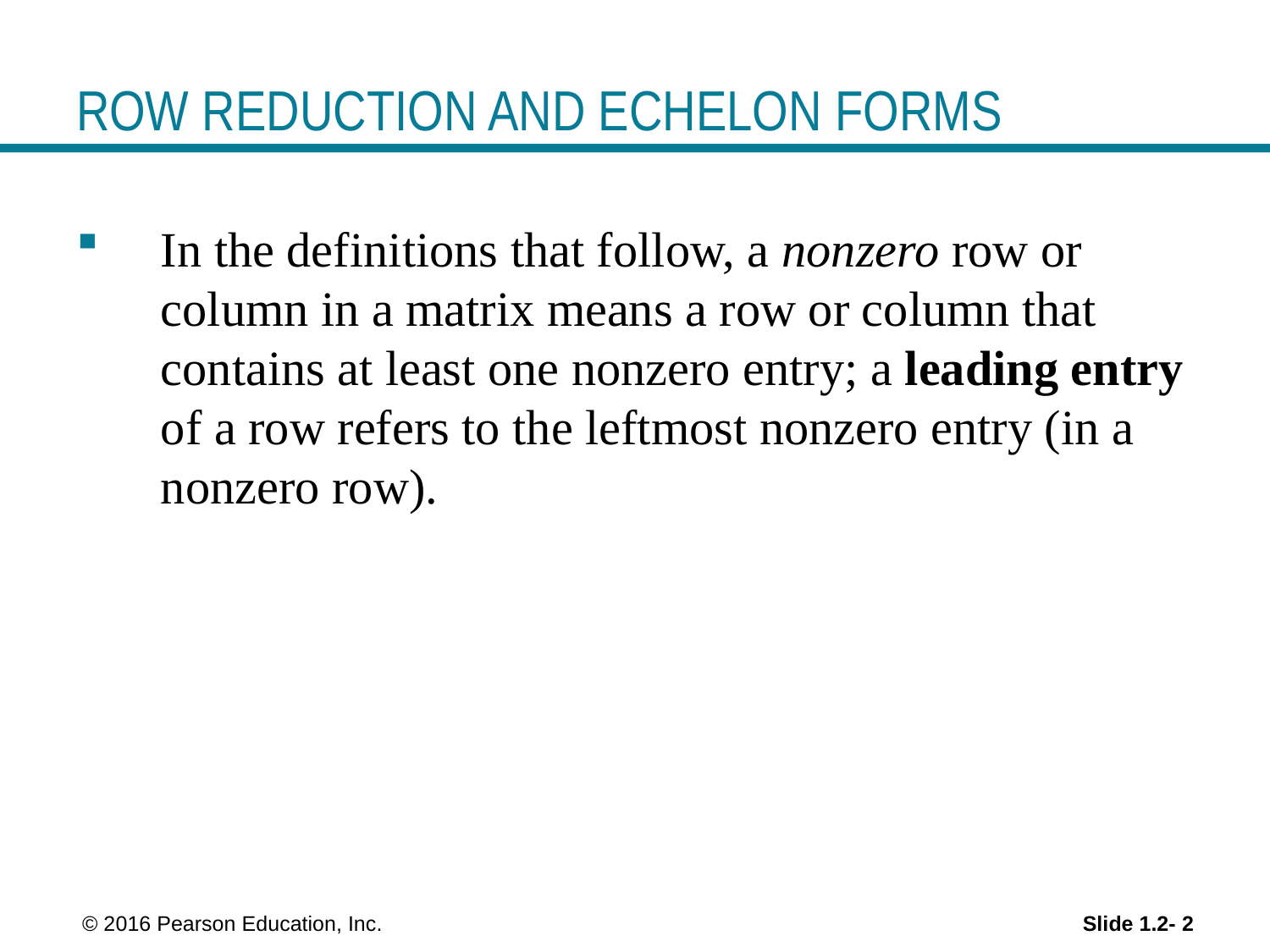

# ROW REDUCTION AND ECHELON FORMS
In the definitions that follow, a nonzero row or column in a matrix means a row or column that contains at least one nonzero entry; a leading entry of a row refers to the leftmost nonzero entry (in a nonzero row).
 © 2016 Pearson Education, Inc.
Slide 1.2- 2